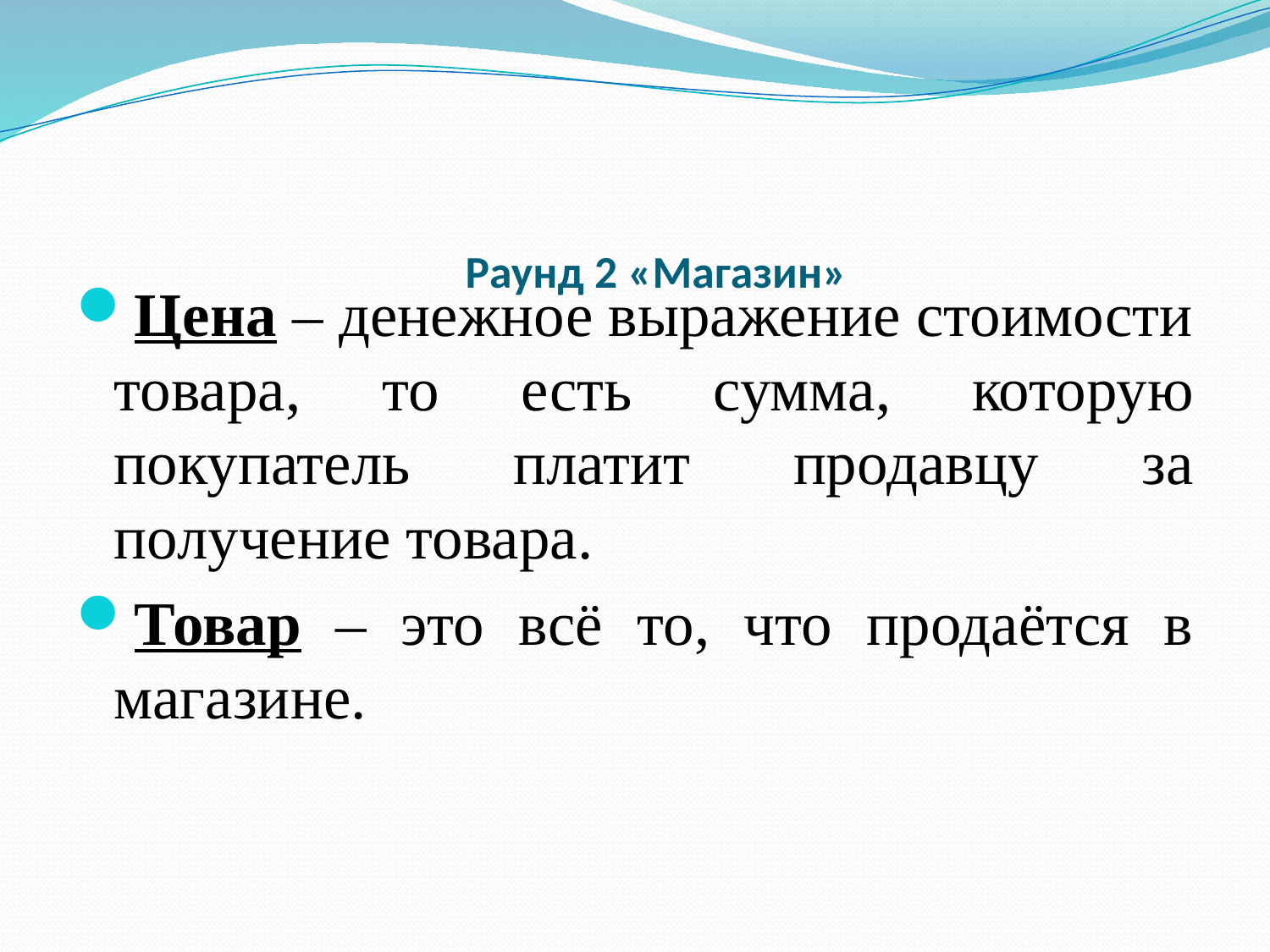

# Раунд 2 «Магазин»
Цена – денежное выражение стоимости товара, то есть сумма, которую покупатель платит продавцу за получение товара.
Товар – это всё то, что продаётся в магазине.